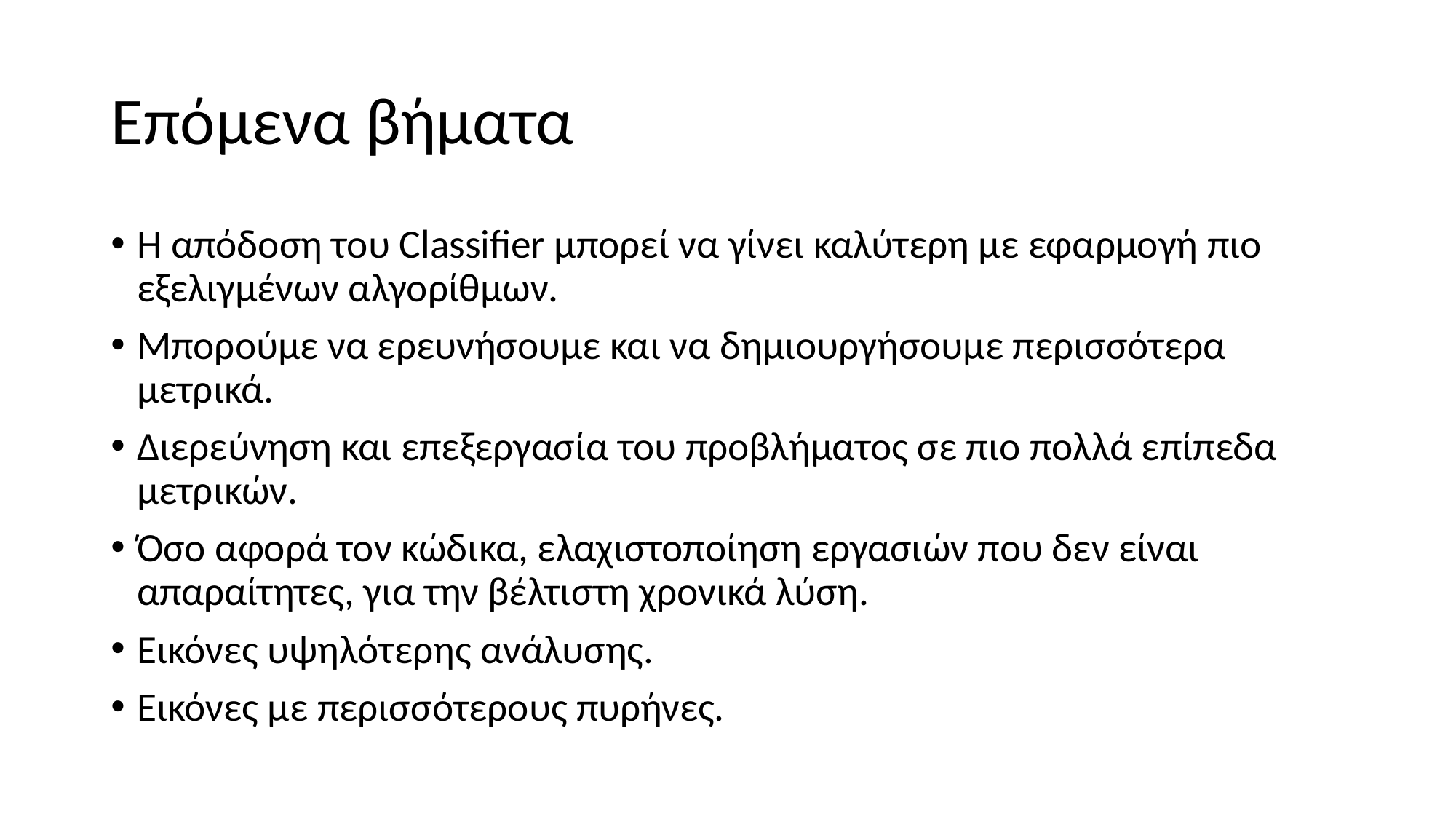

# Επόμενα βήματα
Η απόδοση του Classifier μπορεί να γίνει καλύτερη με εφαρμογή πιο εξελιγμένων αλγορίθμων.
Μπορούμε να ερευνήσουμε και να δημιουργήσουμε περισσότερα μετρικά.
Διερεύνηση και επεξεργασία του προβλήματος σε πιο πολλά επίπεδα μετρικών.
Όσο αφορά τον κώδικα, ελαχιστοποίηση εργασιών που δεν είναι απαραίτητες, για την βέλτιστη χρονικά λύση.
Εικόνες υψηλότερης ανάλυσης.
Εικόνες με περισσότερους πυρήνες.